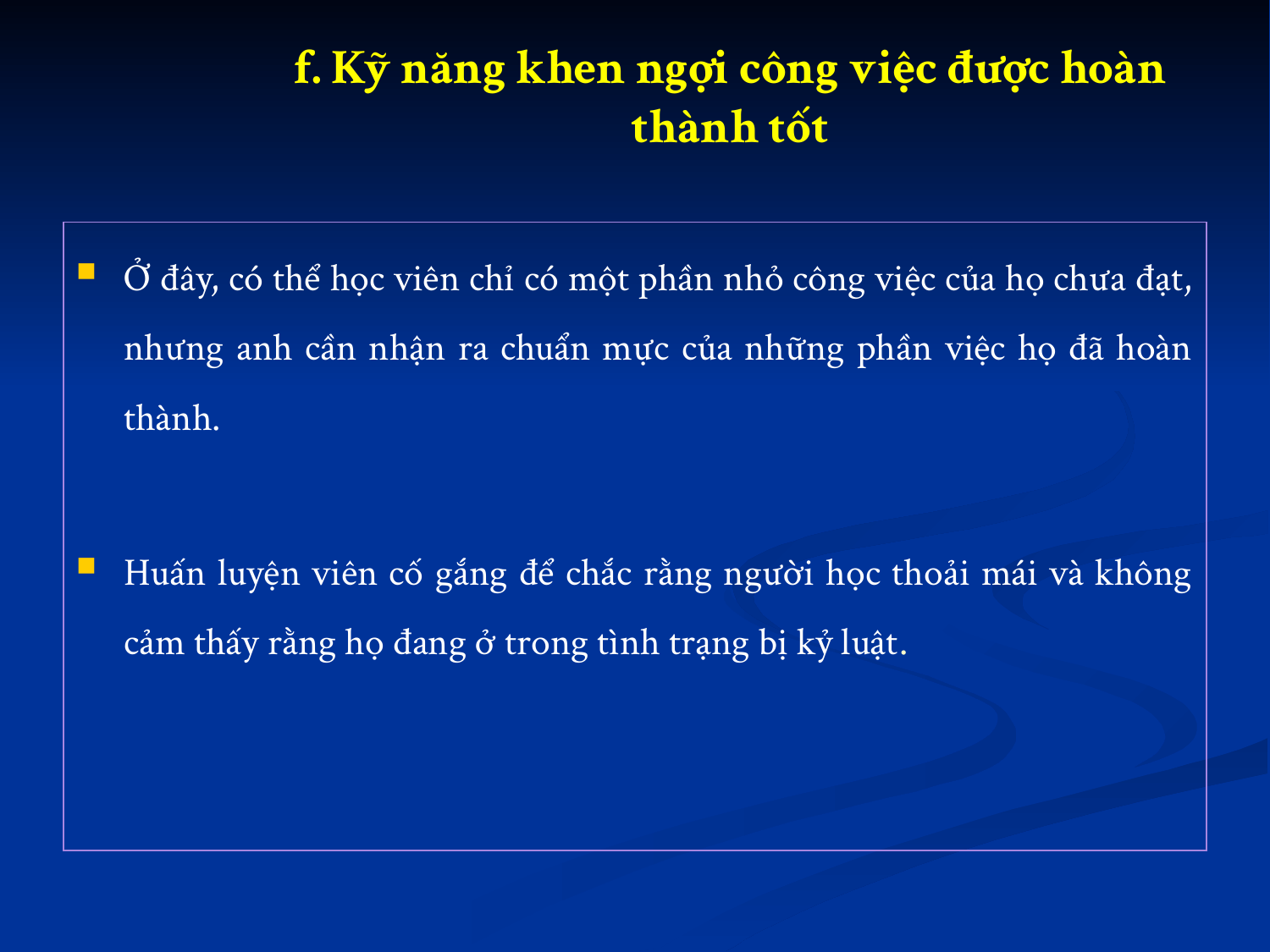

# f. Kỹ năng khen ngợi công việc được hoàn thành tốt
Ở đây, có thể học viên chỉ có một phần nhỏ công việc của họ chưa đạt, nhưng anh cần nhận ra chuẩn mực của những phần việc họ đã hoàn thành.

Huấn luyện viên cố gắng để chắc rằng người học thoải mái và không cảm thấy rằng họ đang ở trong tình trạng bị kỷ luật.